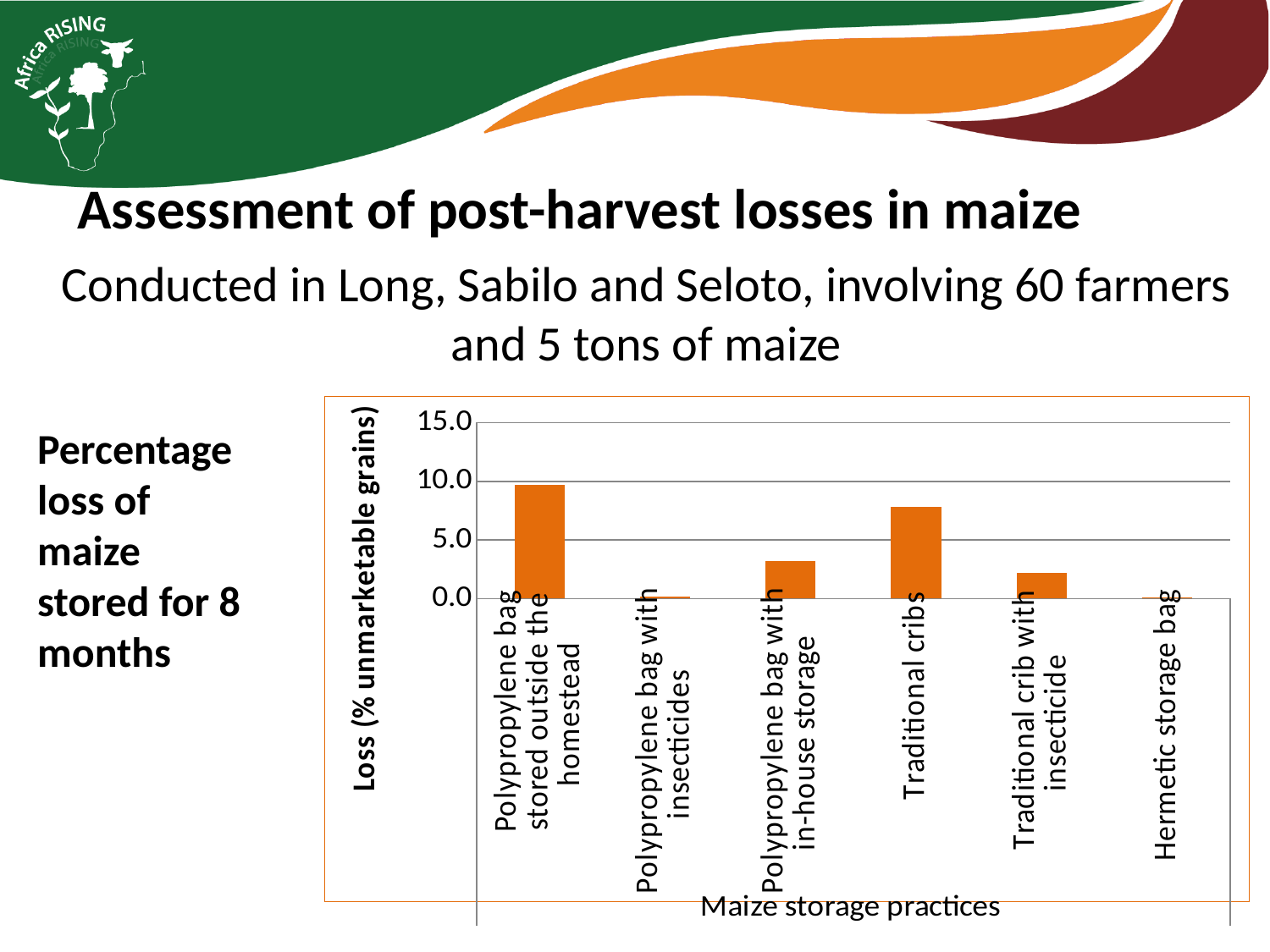

Assessment of post-harvest losses in maize
Conducted in Long, Sabilo and Seloto, involving 60 farmers and 5 tons of maize

### Chart

| Category | Losses (%; unmarketable grains) |
|---|---|
| Polypropylene bag stored outside the homestead | 9.700000000000001 |
| Polypropylene bag with insecticides | 0.2 |
| Polypropylene bag with in-house storage | 3.2 |
| Traditional cribs | 7.8 |
| Traditional crib with insecticide | 2.2 |
| Hermetic storage bag | 0.1 |
Percentage loss of maize stored for 8 months